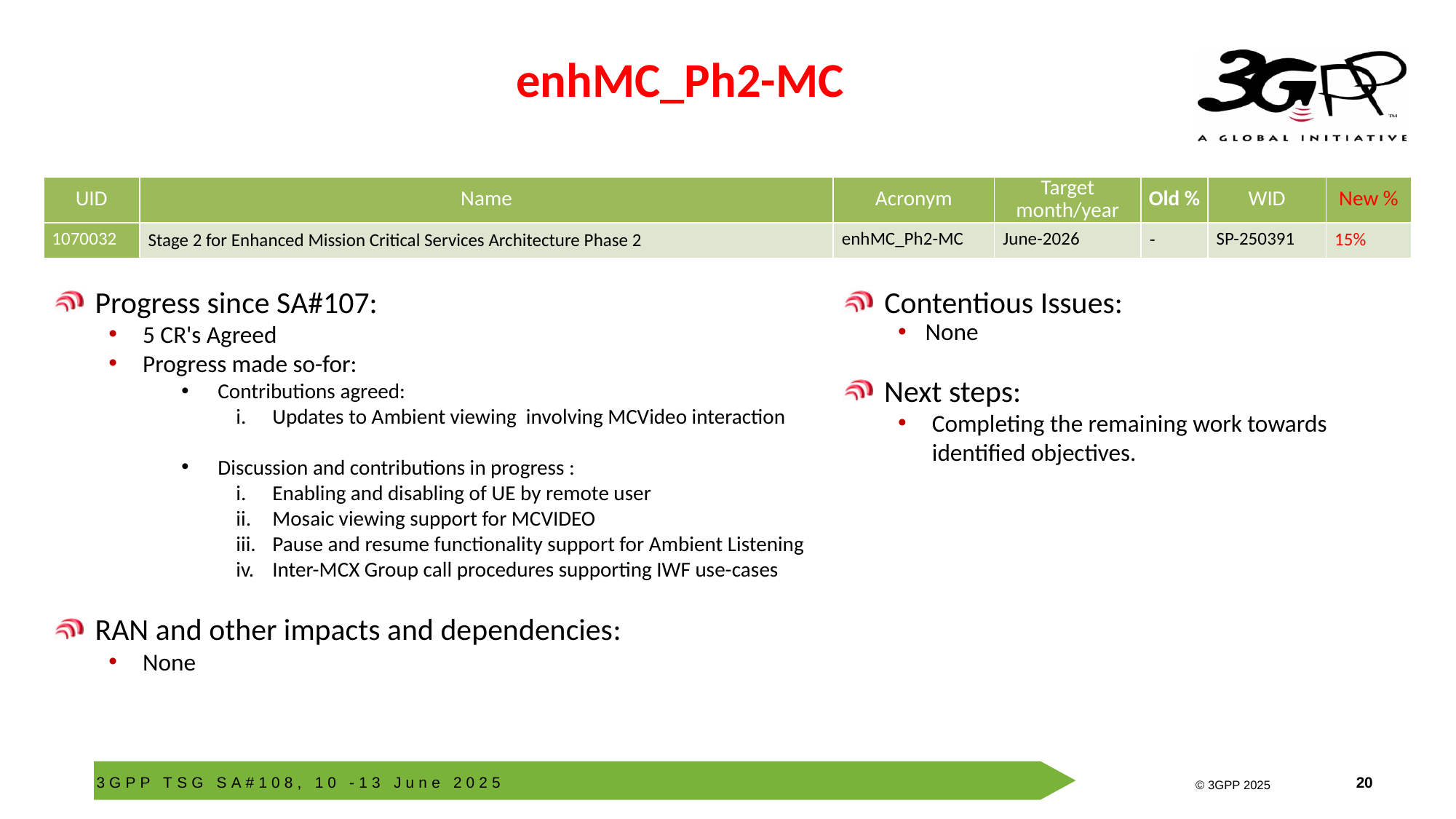

# enhMC_Ph2-MC
| UID | Name | Acronym | Target month/year | Old % | WID | New % |
| --- | --- | --- | --- | --- | --- | --- |
| 1070032 | Stage 2 for Enhanced Mission Critical Services Architecture Phase 2 | enhMC\_Ph2-MC | June-2026 | - | SP-250391 | 15% |
Progress since SA#107:
5 CR's Agreed
Progress made so-for:
Contributions agreed:
Updates to Ambient viewing  involving MCVideo interaction

Discussion and contributions in progress :
Enabling and disabling of UE by remote user
Mosaic viewing support for MCVIDEO
Pause and resume functionality support for Ambient Listening
Inter-MCX Group call procedures supporting IWF use-cases

RAN and other impacts and dependencies:
None
Contentious Issues:
None

Next steps:
Completing the remaining work towards identified objectives.